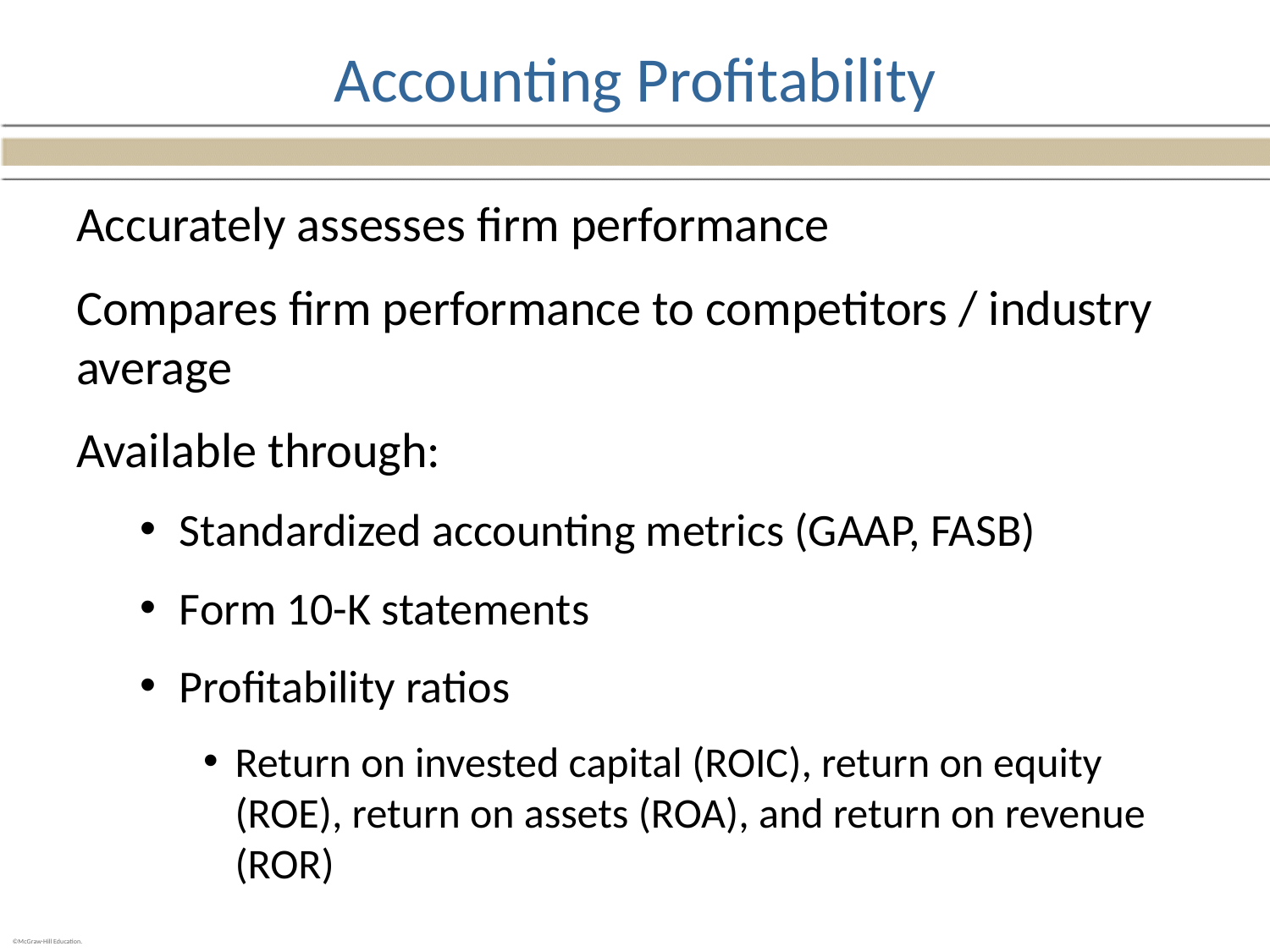

# Accounting Profitability
Accurately assesses firm performance
Compares firm performance to competitors / industry average
Available through:
Standardized accounting metrics (GAAP, FASB)
Form 10-K statements
Profitability ratios
Return on invested capital (ROIC), return on equity (ROE), return on assets (ROA), and return on revenue (ROR)